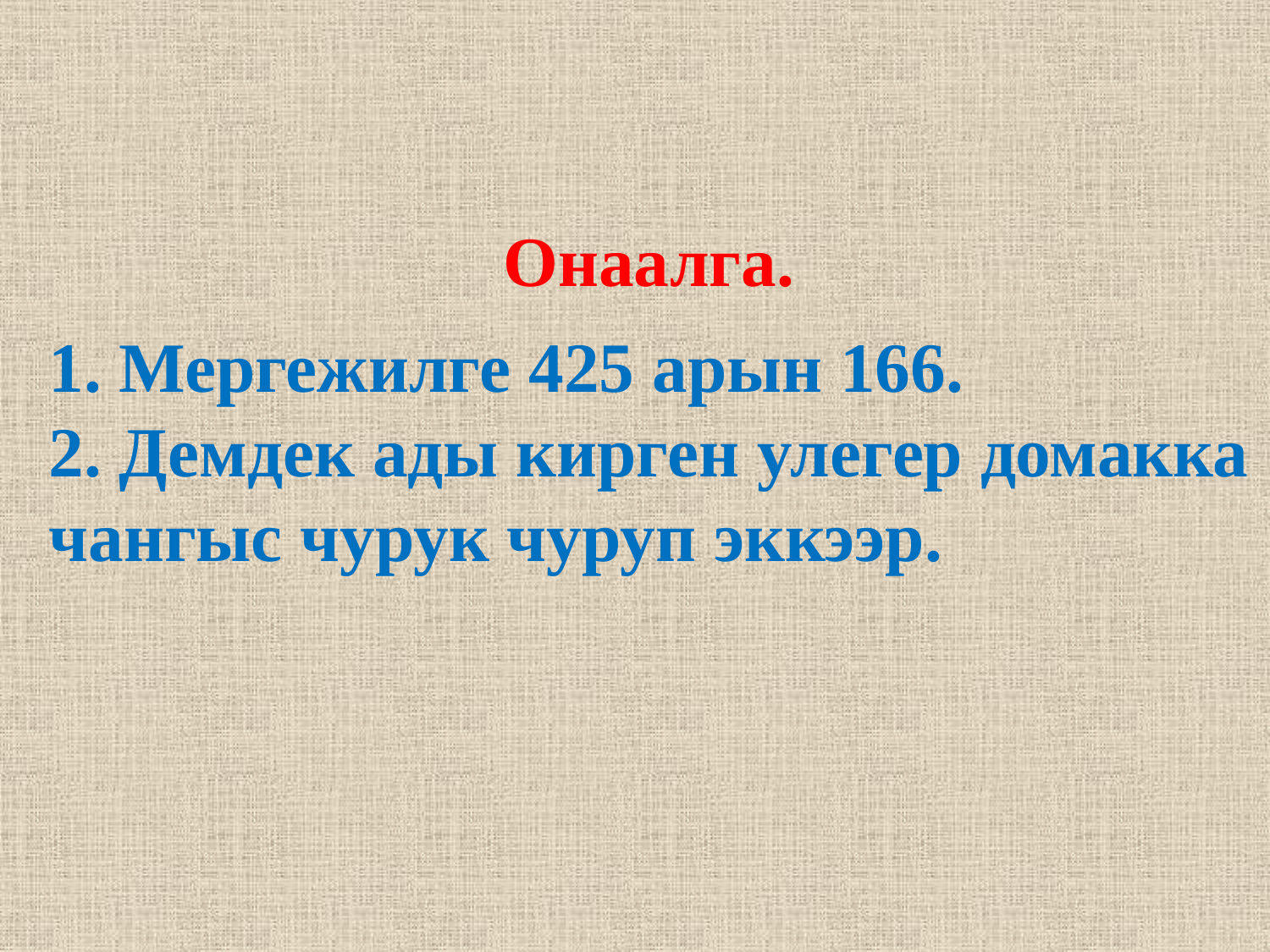

Онаалга.

1. Мергежилге 425 арын 166.
2. Демдек ады кирген улегер домакка
чангыс чурук чуруп эккээр.